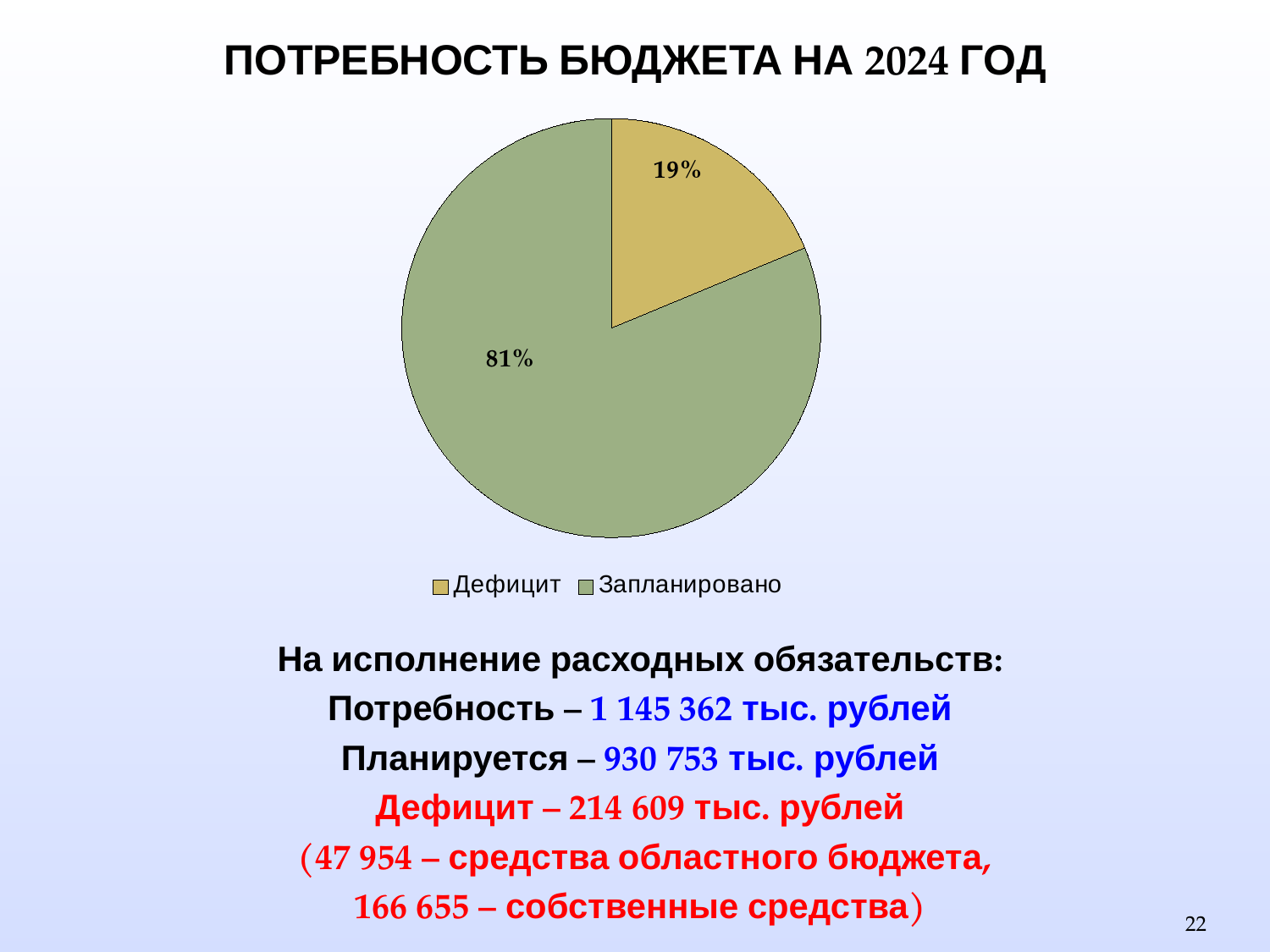

ПОТРЕБНОСТЬ БЮДЖЕТА НА 2024 ГОД

### Chart

| Category | Бюджетная потребность |
|---|---|
| Дефицит | 214609.0 |
| Запланировано | 930753.0 |
На исполнение расходных обязательств:
Потребность – 1 145 362 тыс. рублей
Планируется – 930 753 тыс. рублей
Дефицит – 214 609 тыс. рублей
 (47 954 – средства областного бюджета,
166 655 – собственные средства)

22